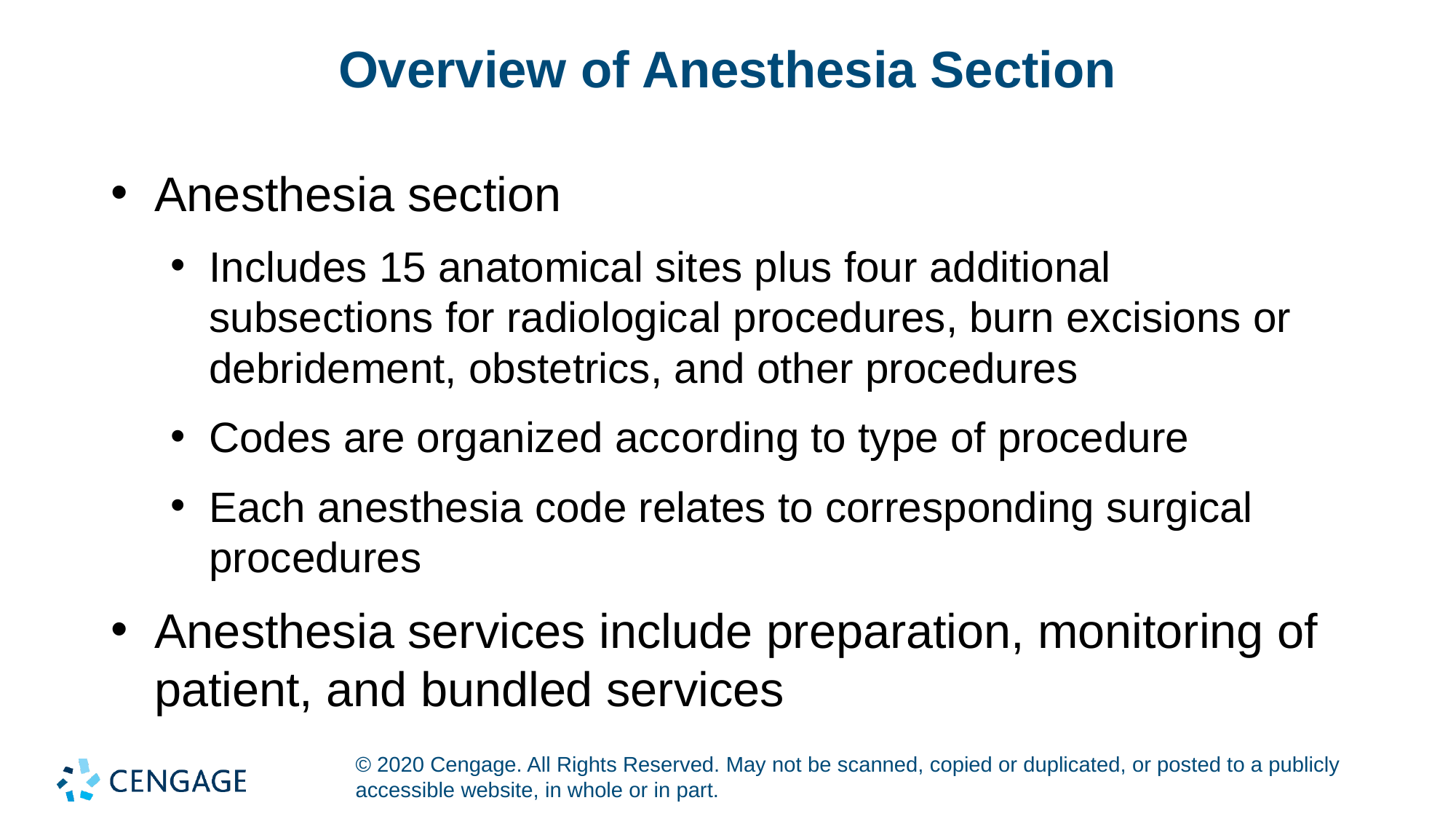

# Overview of Anesthesia Section
Anesthesia section
Includes 15 anatomical sites plus four additional subsections for radiological procedures, burn excisions or debridement, obstetrics, and other procedures
Codes are organized according to type of procedure
Each anesthesia code relates to corresponding surgical procedures
Anesthesia services include preparation, monitoring of patient, and bundled services